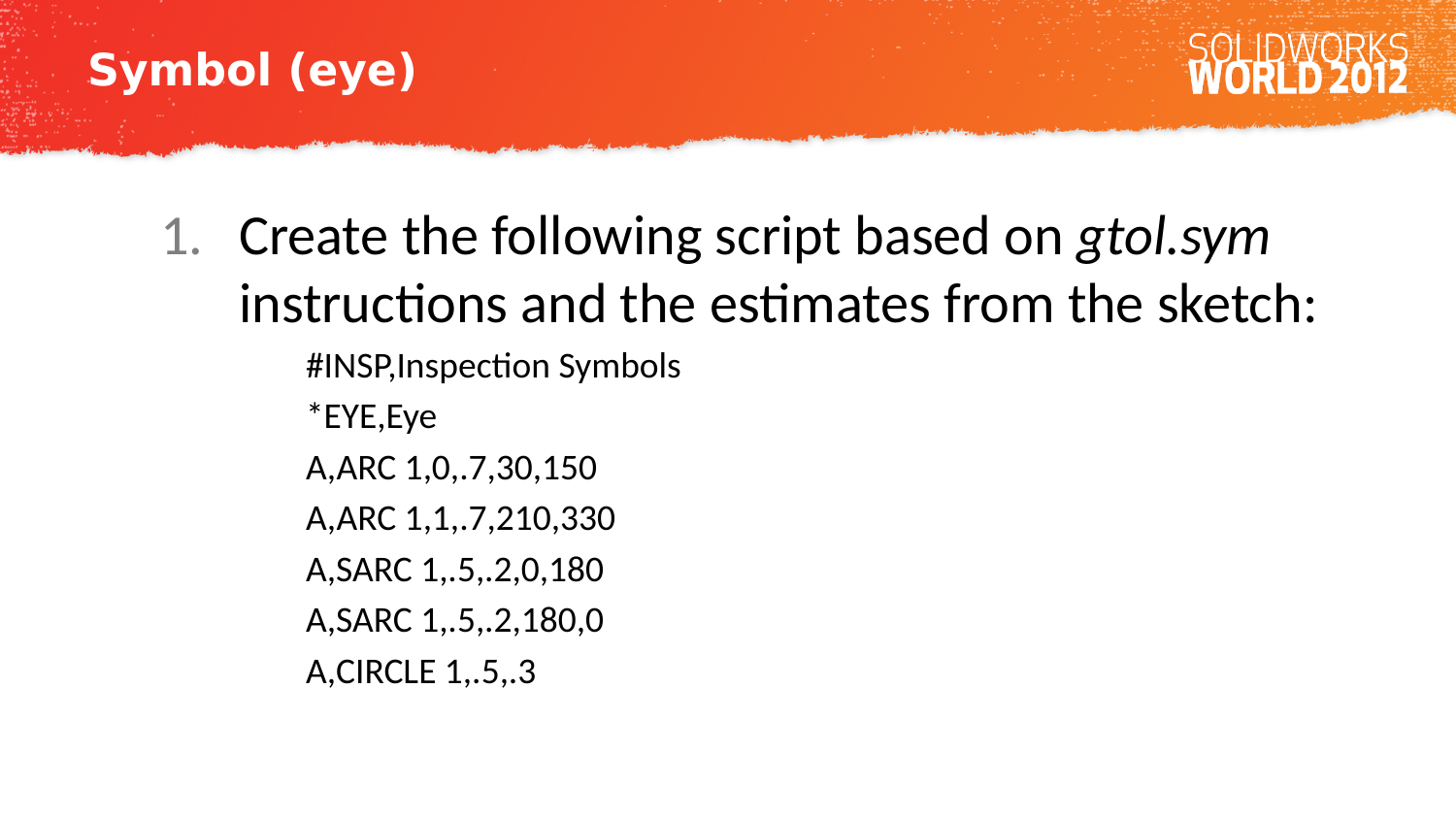

# Symbol (eye)
Create the following script based on gtol.sym instructions and the estimates from the sketch:
#INSP,Inspection Symbols
*EYE,Eye
A,ARC 1,0,.7,30,150
A,ARC 1,1,.7,210,330
A,SARC 1,.5,.2,0,180
A,SARC 1,.5,.2,180,0
A,CIRCLE 1,.5,.3